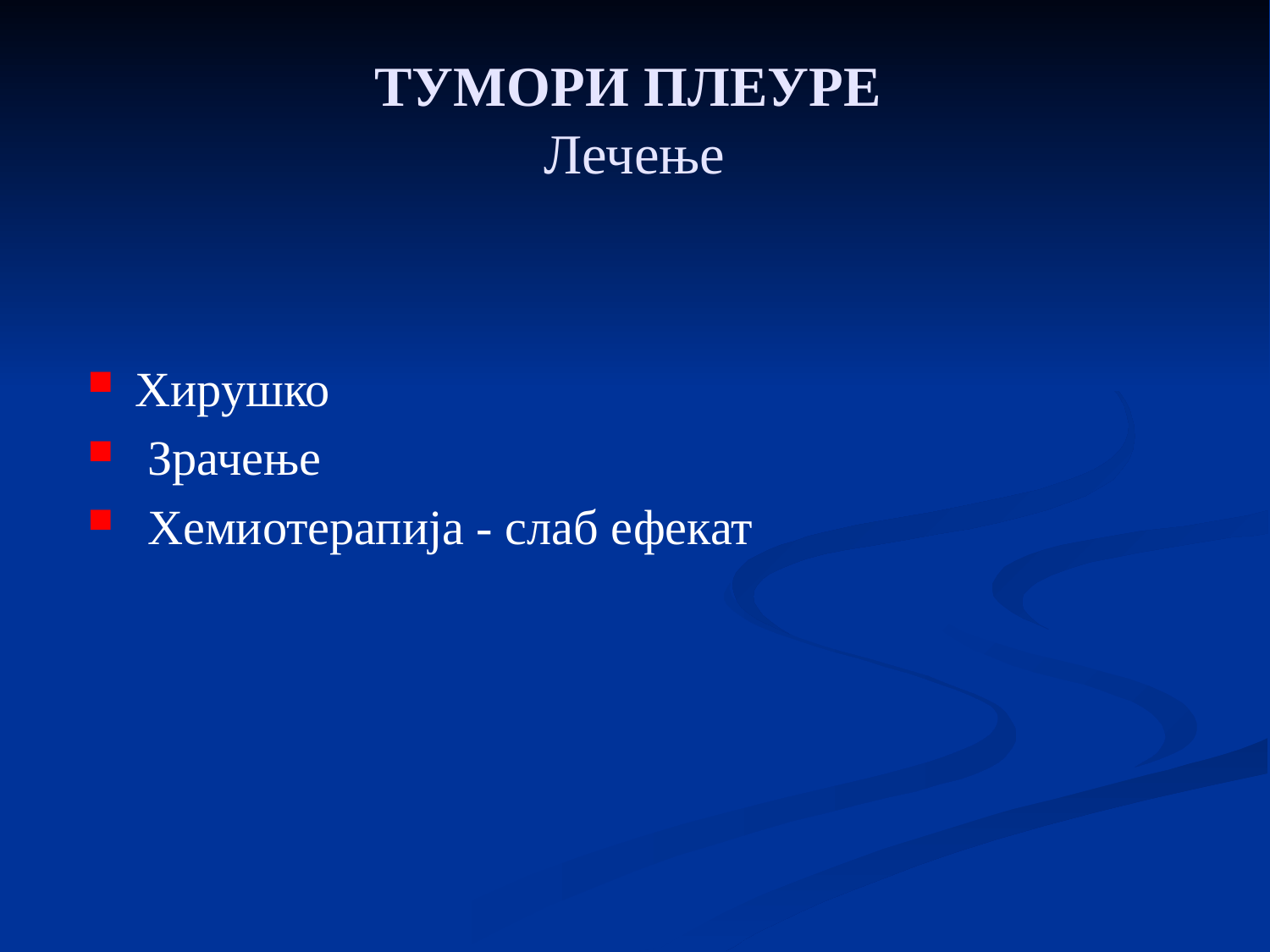

# ТУМОРИ ПЛЕУРЕ Лечење

Хирушко
 Зрачење
 Хемиотерапија - слаб ефекат